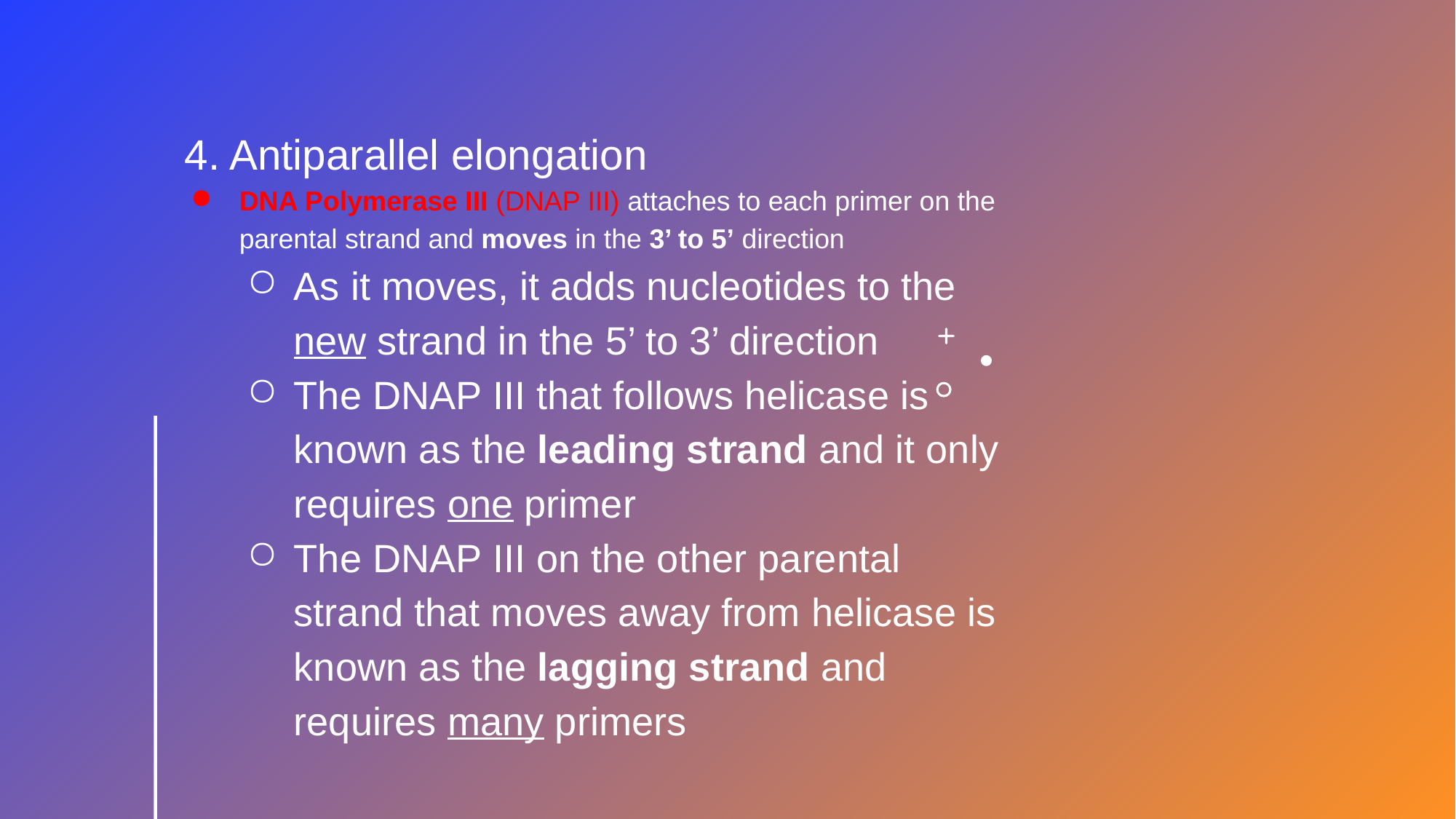

4. Antiparallel elongation
DNA Polymerase III (DNAP III) attaches to each primer on the parental strand and moves in the 3’ to 5’ direction
As it moves, it adds nucleotides to the new strand in the 5’ to 3’ direction
The DNAP III that follows helicase is known as the leading strand and it only requires one primer
The DNAP III on the other parental strand that moves away from helicase is known as the lagging strand and requires many primers